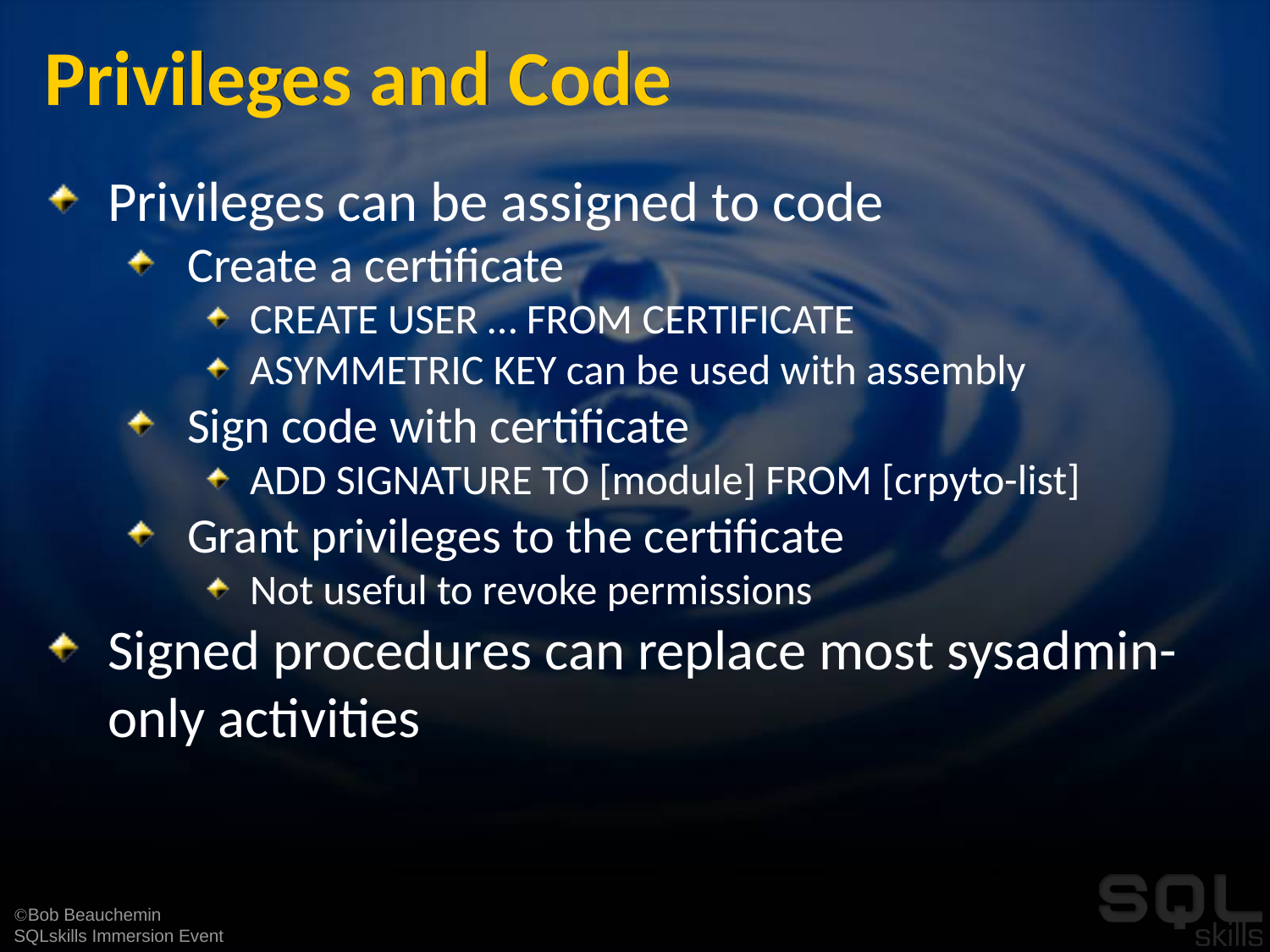

# Privileges and Code
Privileges can be assigned to code
Create a certificate
CREATE USER … FROM CERTIFICATE
ASYMMETRIC KEY can be used with assembly
Sign code with certificate
ADD SIGNATURE TO [module] FROM [crpyto-list]
Grant privileges to the certificate
Not useful to revoke permissions
Signed procedures can replace most sysadmin-only activities